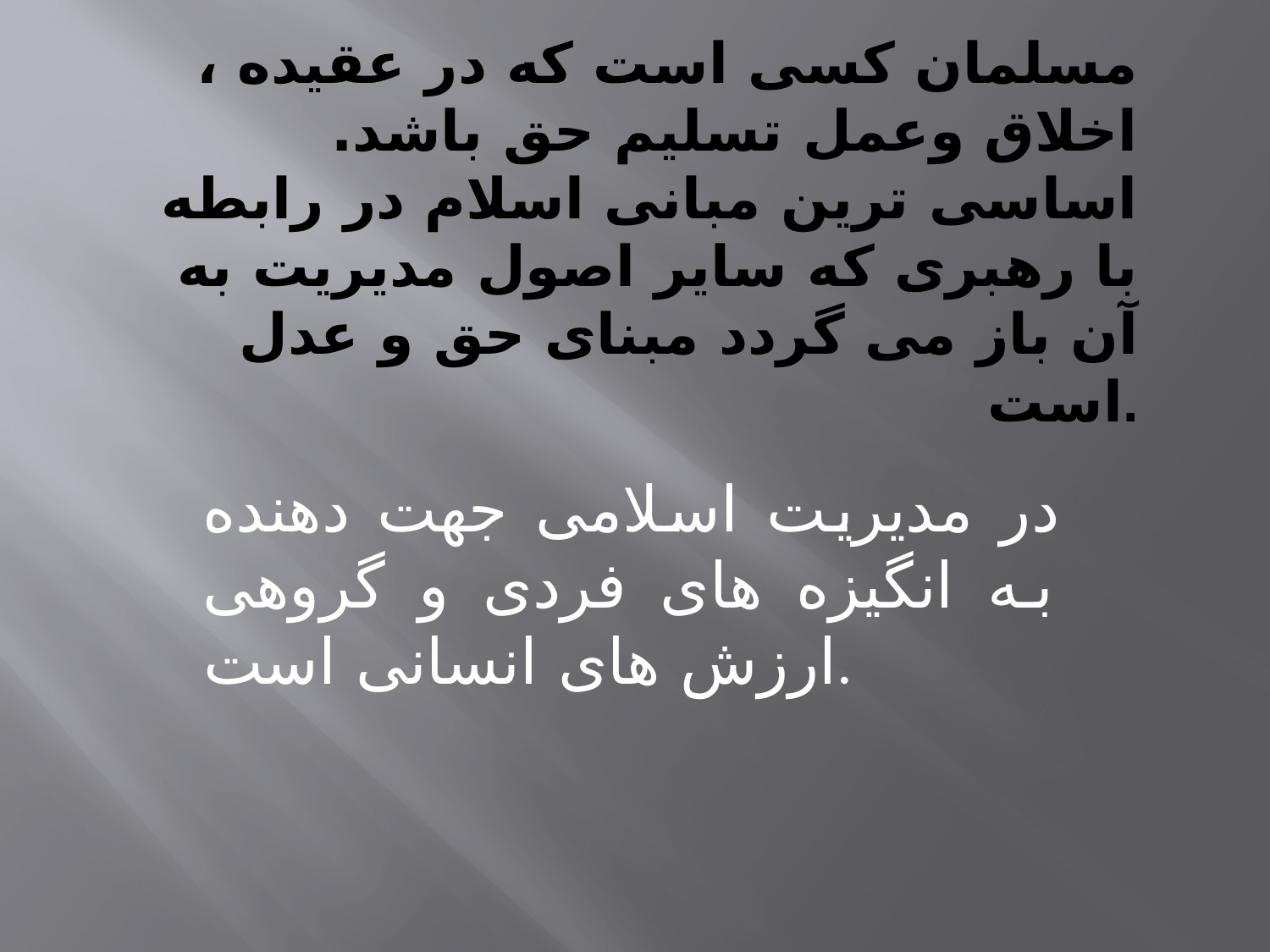

# مسلمان کسی است که در عقیده ، اخلاق وعمل تسلیم حق باشد. اساسی ترین مبانی اسلام در رابطه با رهبری که سایر اصول مدیریت به آن باز می گردد مبنای حق و عدل است.
در مدیریت اسلامی جهت دهنده به انگیزه های فردی و گروهی ارزش های انسانی است.